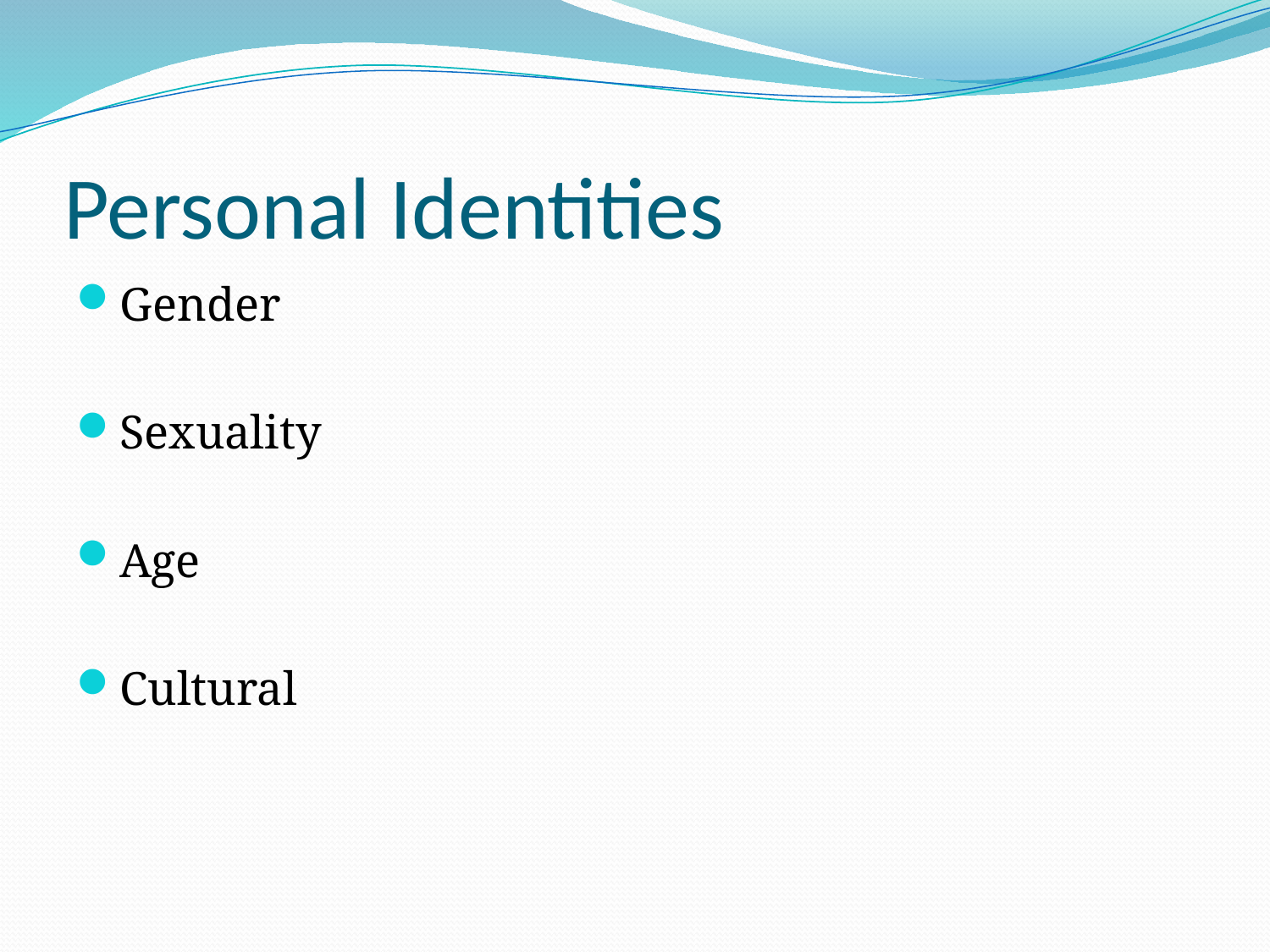

# Personal Identities
Gender

Sexuality

Age

Cultural